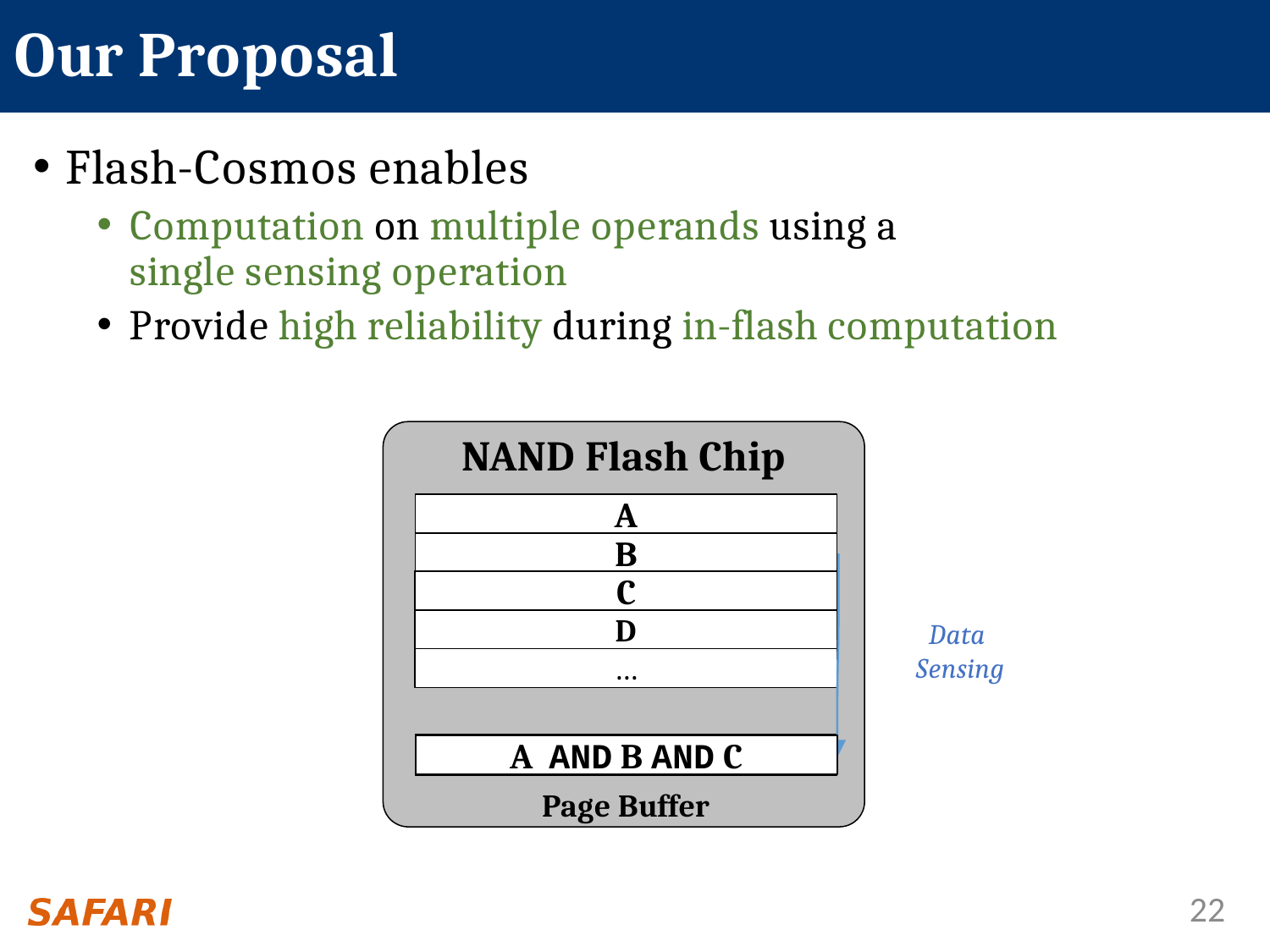

# Our Proposal
Flash-Cosmos enables
Computation on multiple operands using a
single sensing operation
Provide high reliability during in-flash computation

NAND Flash Chip
A
A
B
B
C
C
D
Data
Sensing
…

A  AND B AND C
Page Buffer